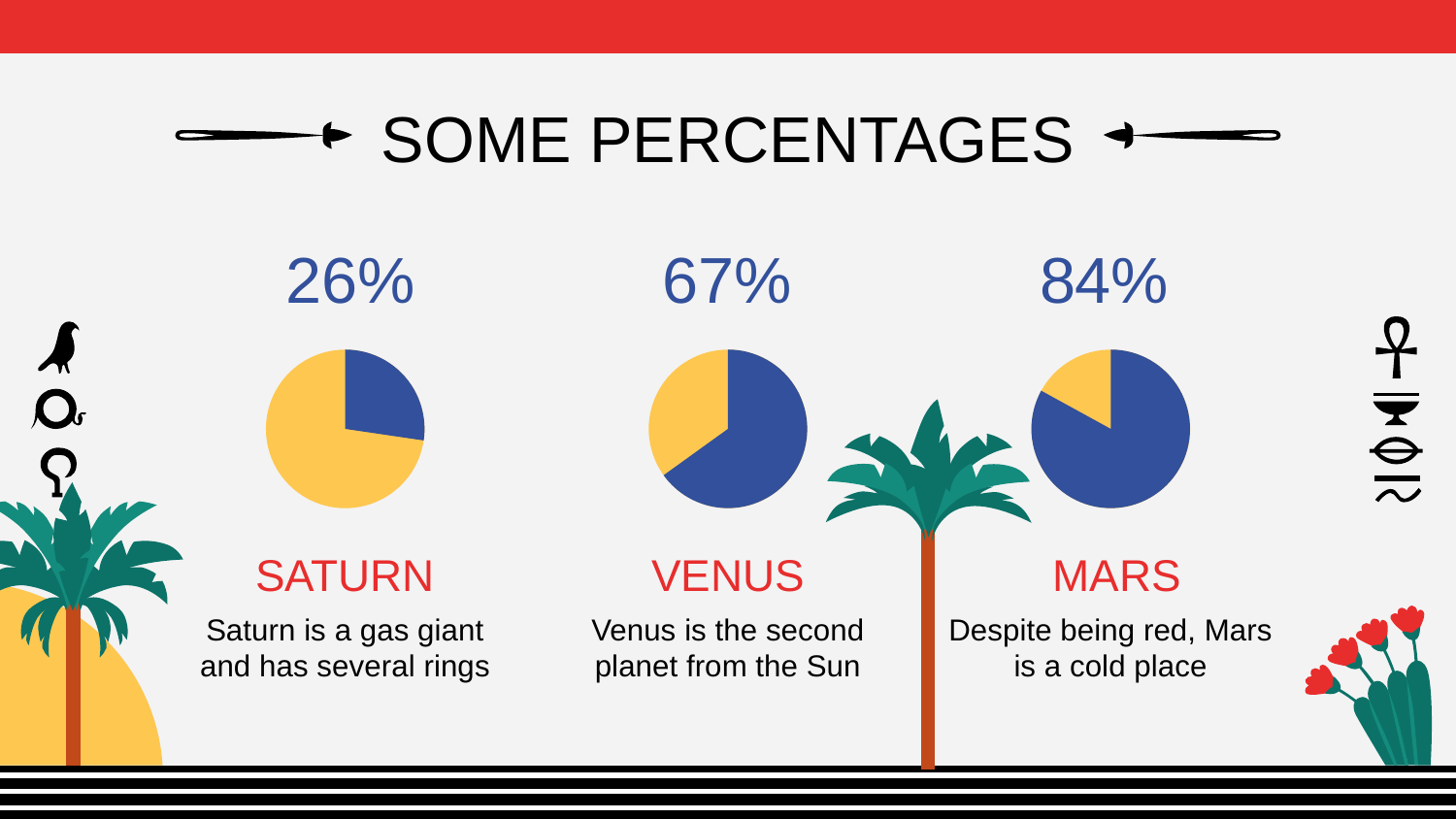

SOME PERCENTAGES

26%
67%
84%

SATURN
VENUS
 MARS
Saturn is a gas giant and has several rings
Venus is the second planet from the Sun
Despite being red, Mars is a cold place